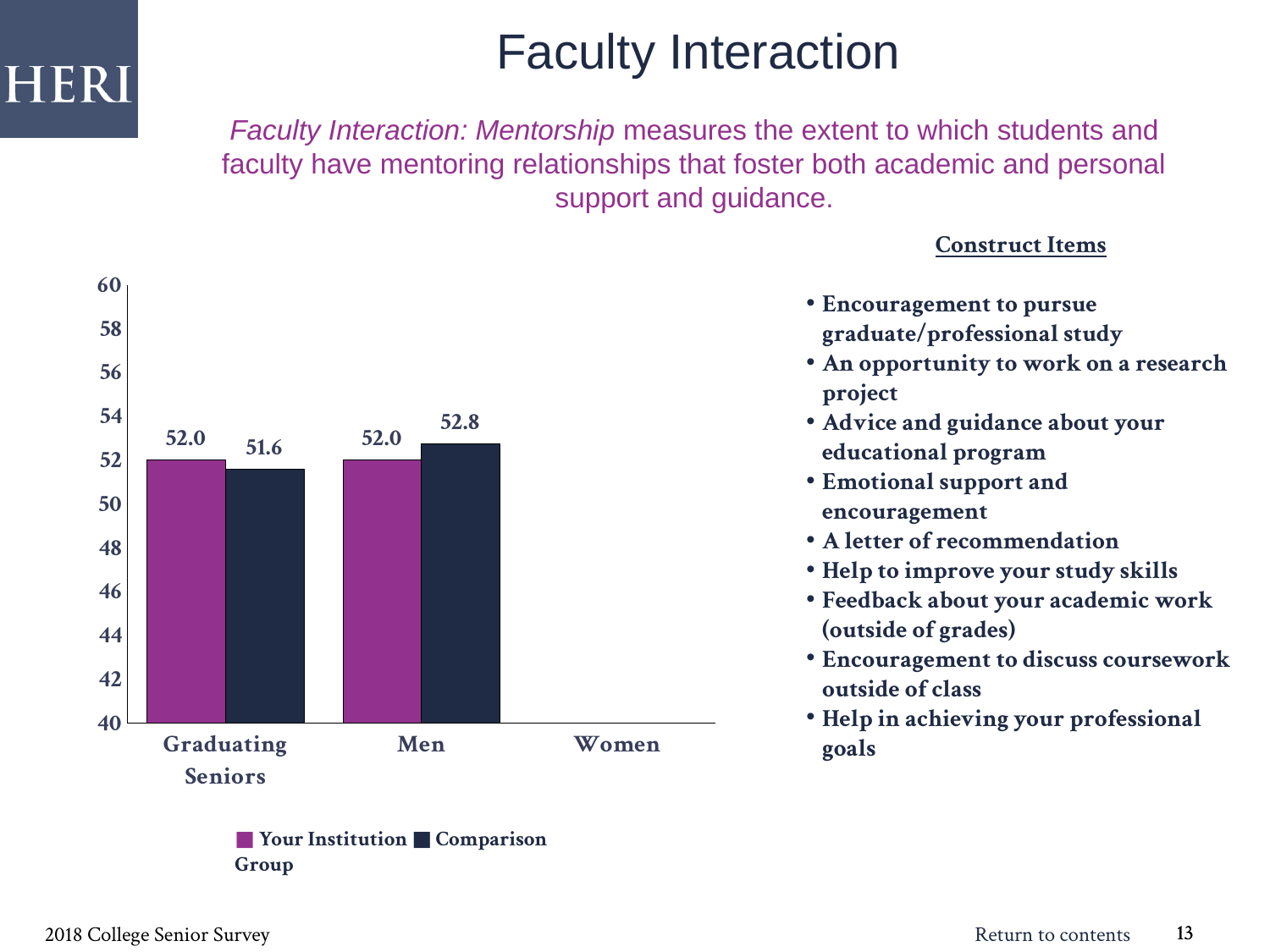

Faculty Interaction
Faculty Interaction: Mentorship measures the extent to which students and
faculty have mentoring relationships that foster both academic and personal
support and guidance.

### Chart

| Category | Institution | Comparison |
|---|---|---|
| Graduating Seniors | 52.03 | 51.62 |
| Men | 52.03 | 52.77 |
| Women | 0.0 | 0.0 |
Construct Items

Encouragement to pursue graduate/professional study
An opportunity to work on a research project
Advice and guidance about your educational program
Emotional support and encouragement
A letter of recommendation
Help to improve your study skills
Feedback about your academic work (outside of grades)
Encouragement to discuss coursework outside of class
Help in achieving your professional goals
■ Your Institution ■ Comparison Group
2018 College Senior Survey
13
13